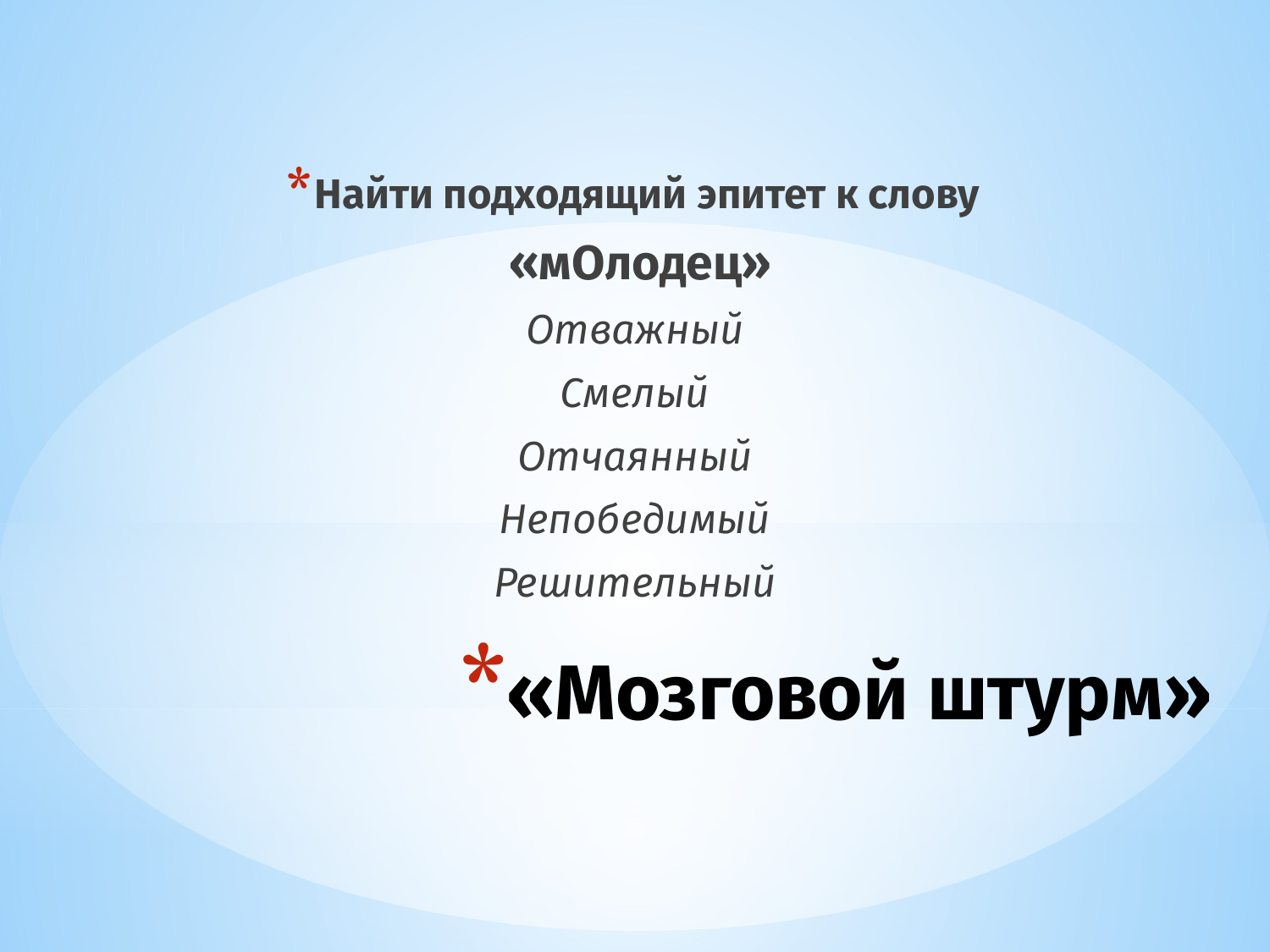

Найти подходящий эпитет к слову
 «мОлодец»
Отважный
Смелый
Отчаянный
Непобедимый
Решительный

# «Мозговой штурм»